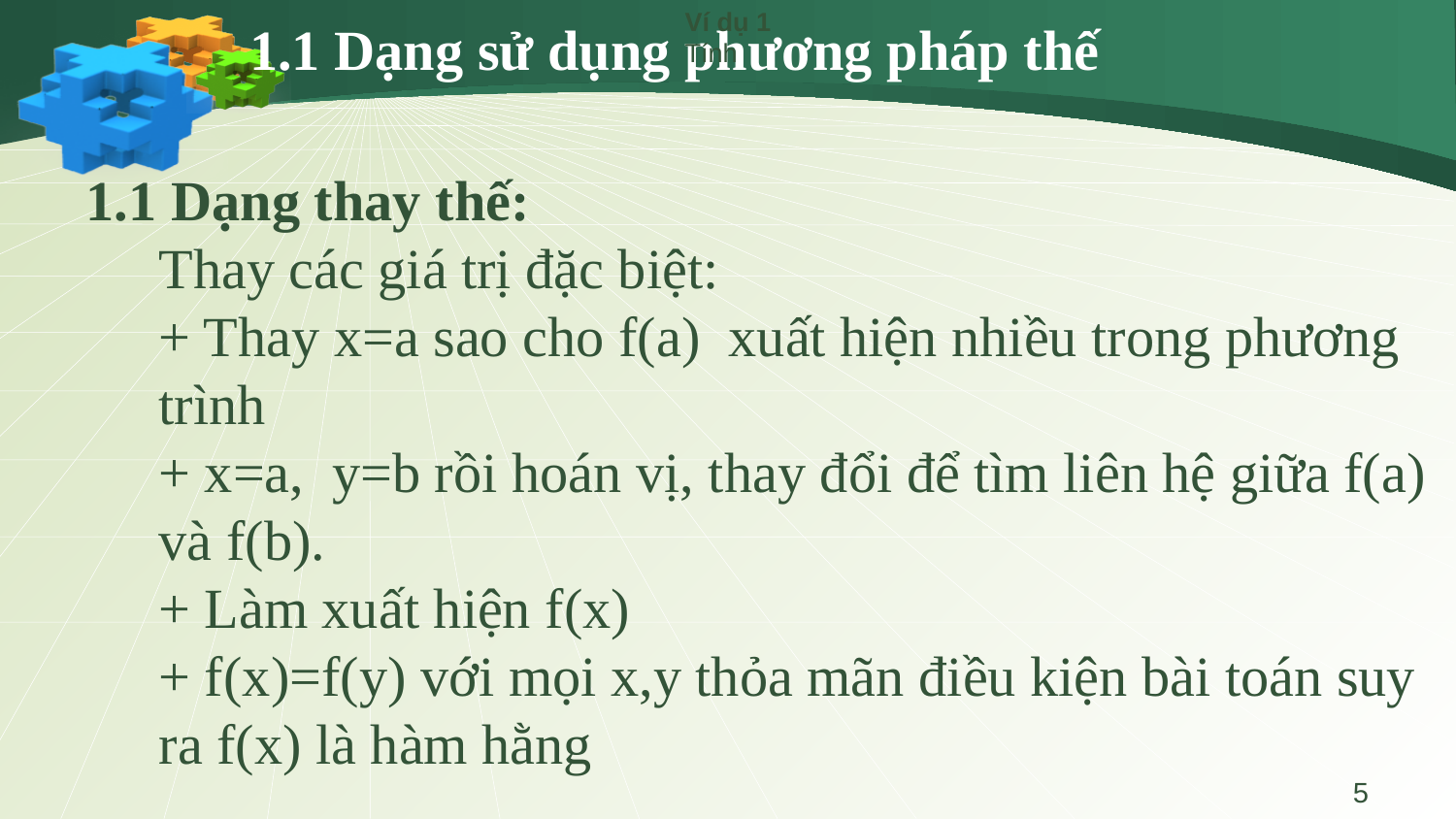

Ví dụ 1
Tính
# 1.1 Dạng sử dụng phương pháp thế
1.1 Dạng thay thế:
Thay các giá trị đặc biệt:
+ Thay x=a sao cho f(a)  xuất hiện nhiều trong phương trình
+ x=a,  y=b rồi hoán vị, thay đổi để tìm liên hệ giữa f(a) và f(b).
+ Làm xuất hiện f(x)
+ f(x)=f(y) với mọi x,y thỏa mãn điều kiện bài toán suy ra f(x) là hàm hằng

5